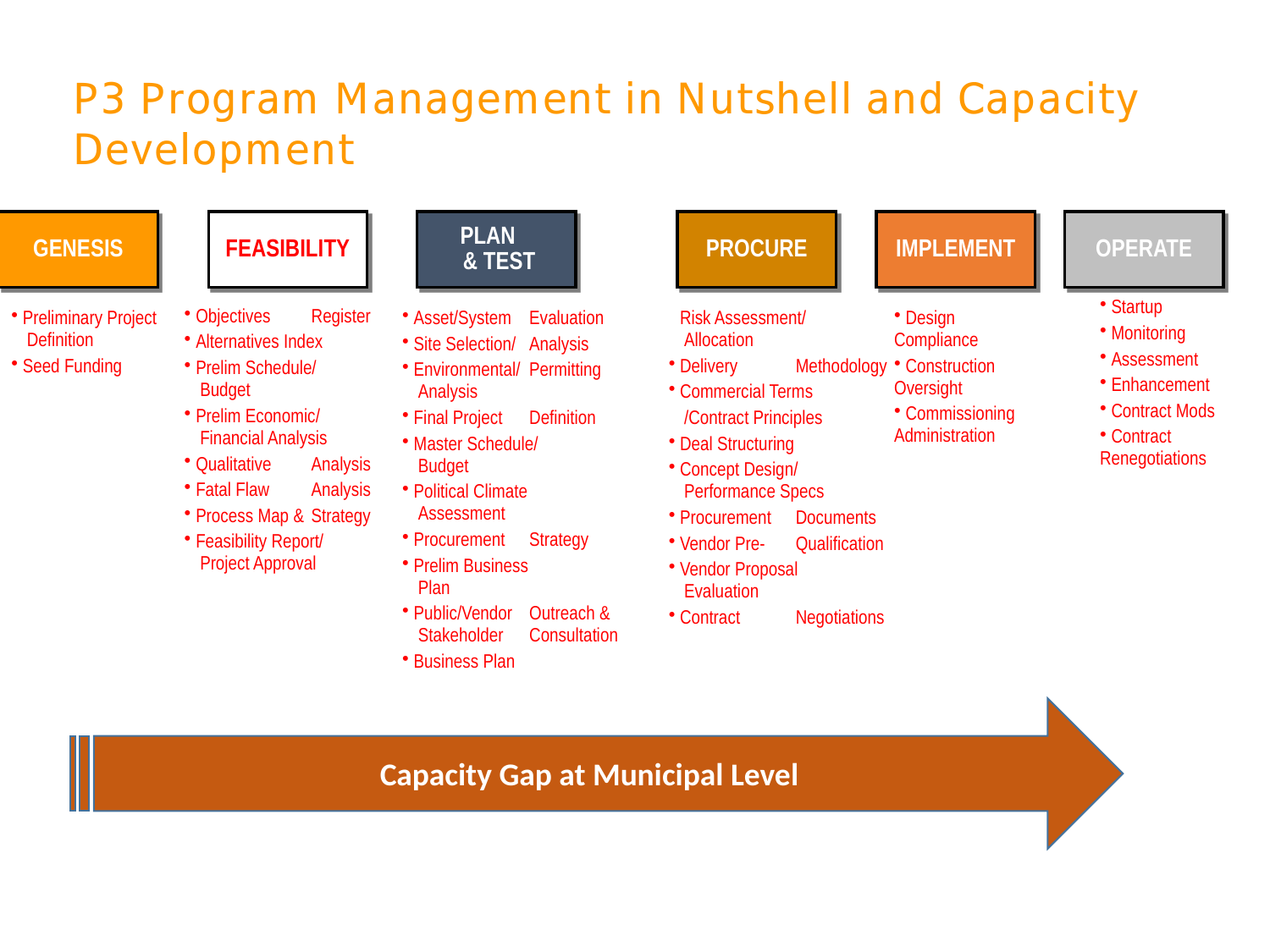

P3 Program Management in Nutshell and Capacity Development
GENESIS
FEASIBILITY
PLAN
 & TEST
PROCURE
IMPLEMENT
OPERATE
 Startup
 Monitoring
 Assessment
 Enhancement
 Contract Mods
 Contract 	Renegotiations
 Objectives 	Register
 Alternatives Index
 Prelim Schedule/ 	Budget
 Prelim Economic/ 	Financial Analysis
 Qualitative 	Analysis
 Fatal Flaw 	Analysis
 Process Map & 	Strategy
 Feasibility Report/ 	Project Approval
 Preliminary Project 	Definition
 Seed Funding
 Asset/System 	Evaluation
 Site Selection/ 	Analysis
 Environmental/ 	Permitting 	Analysis
 Final Project 	Definition
 Master Schedule/ 	Budget
 Political Climate 	Assessment
 Procurement 	Strategy
 Prelim Business 	Plan
 Public/Vendor 	Outreach & 	Stakeholder 	Consultation
 Business Plan
 Risk Assessment/ 	Allocation
 Delivery 	Methodology
 Commercial Terms
	/Contract Principles
 Deal Structuring
 Concept Design/ 	Performance Specs
 Procurement 	Documents
 Vendor Pre-	Qualification
 Vendor Proposal 	Evaluation
 Contract 	Negotiations
 Design 	Compliance
 Construction 	Oversight
 Commissioning 	Administration
Capacity Gap at Municipal Level